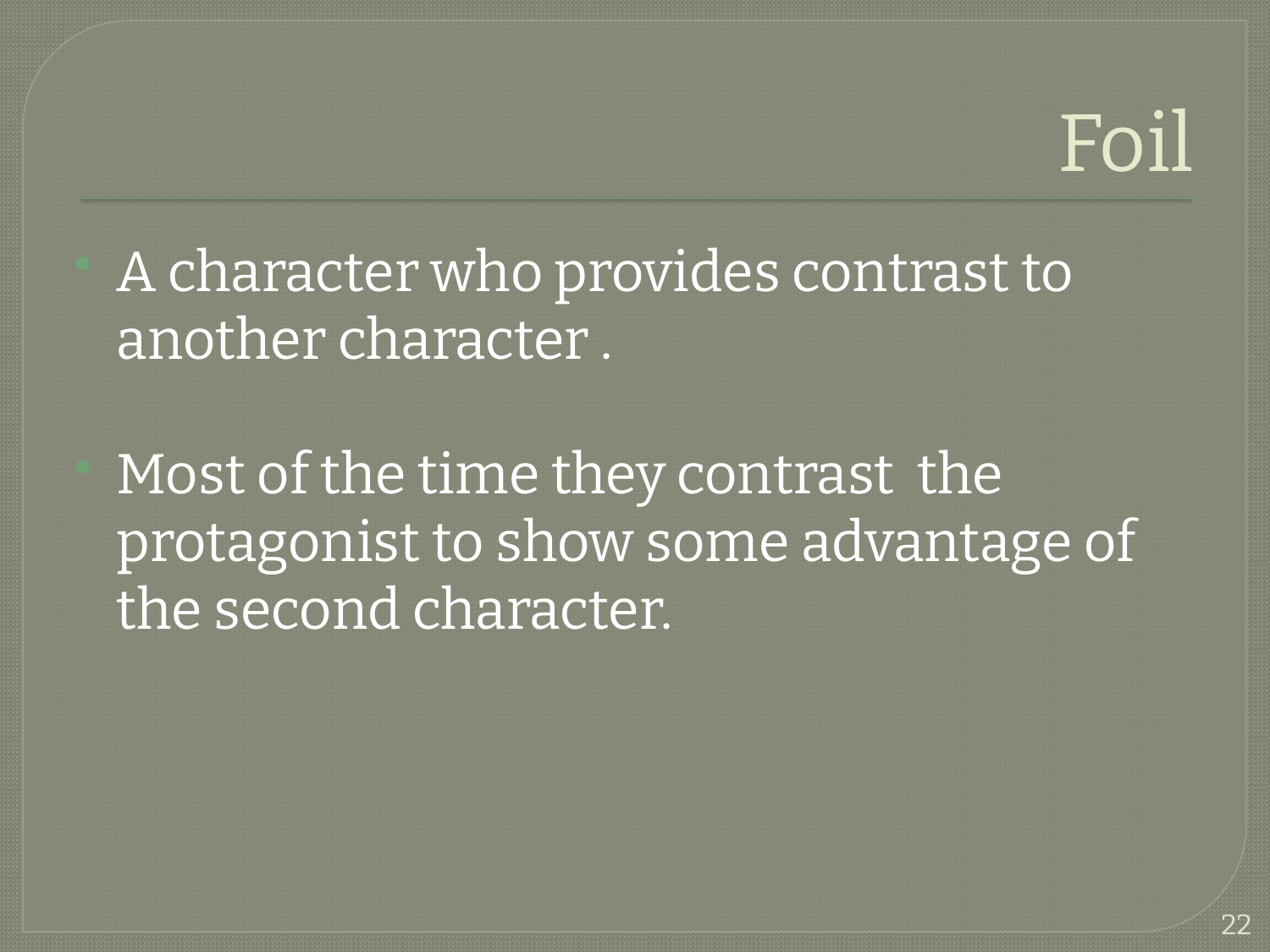

# Foil
A character who provides contrast to another character .

Most of the time they contrast  the protagonist to show some advantage of the second character.
22